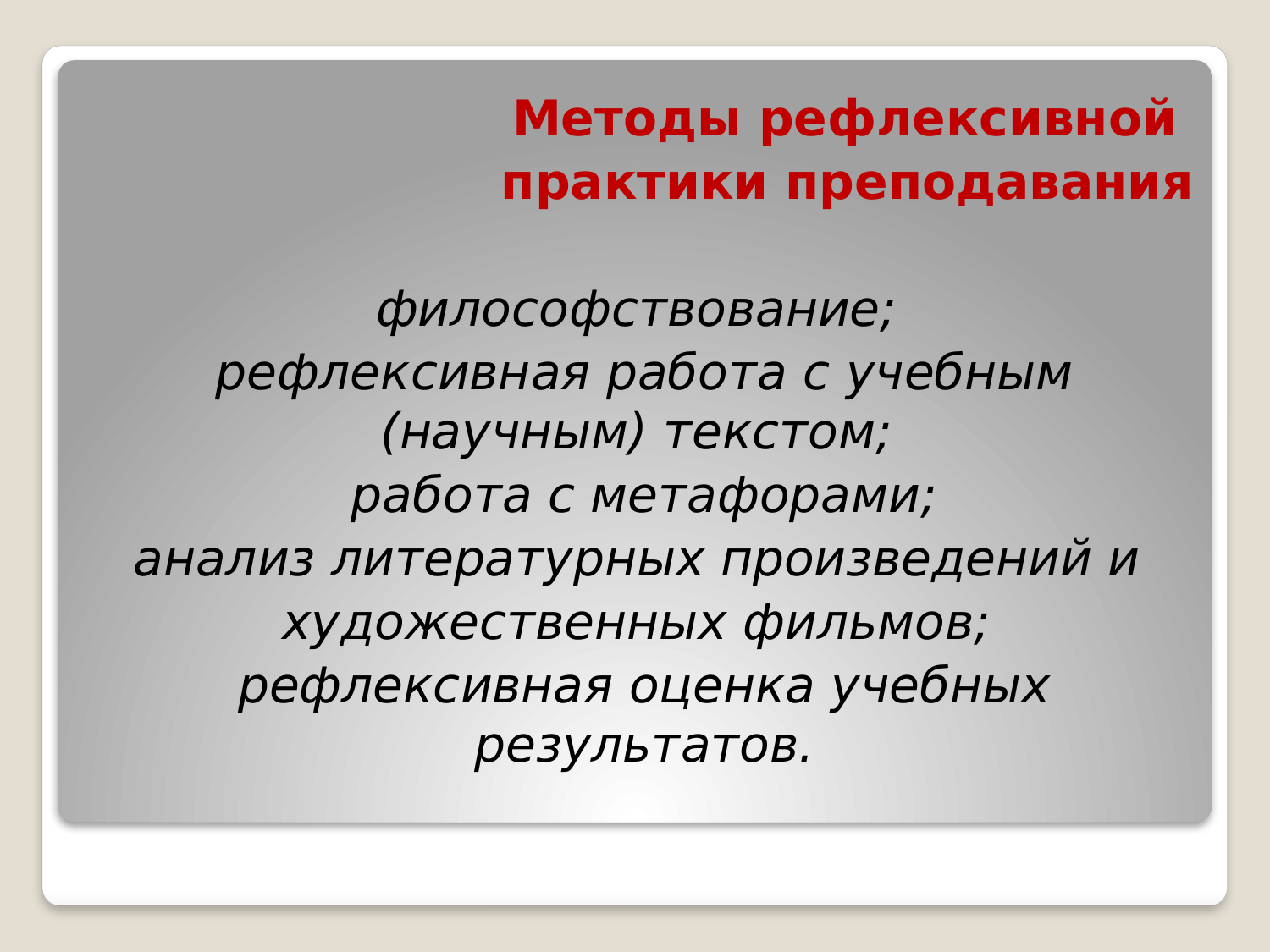

Методы рефлексивной
практики преподавания

философствование;
рефлексивная работа с учебным (научным) текстом;
работа с метафорами;
анализ литературных произведений и
художественных фильмов;
рефлексивная оценка учебных результатов.